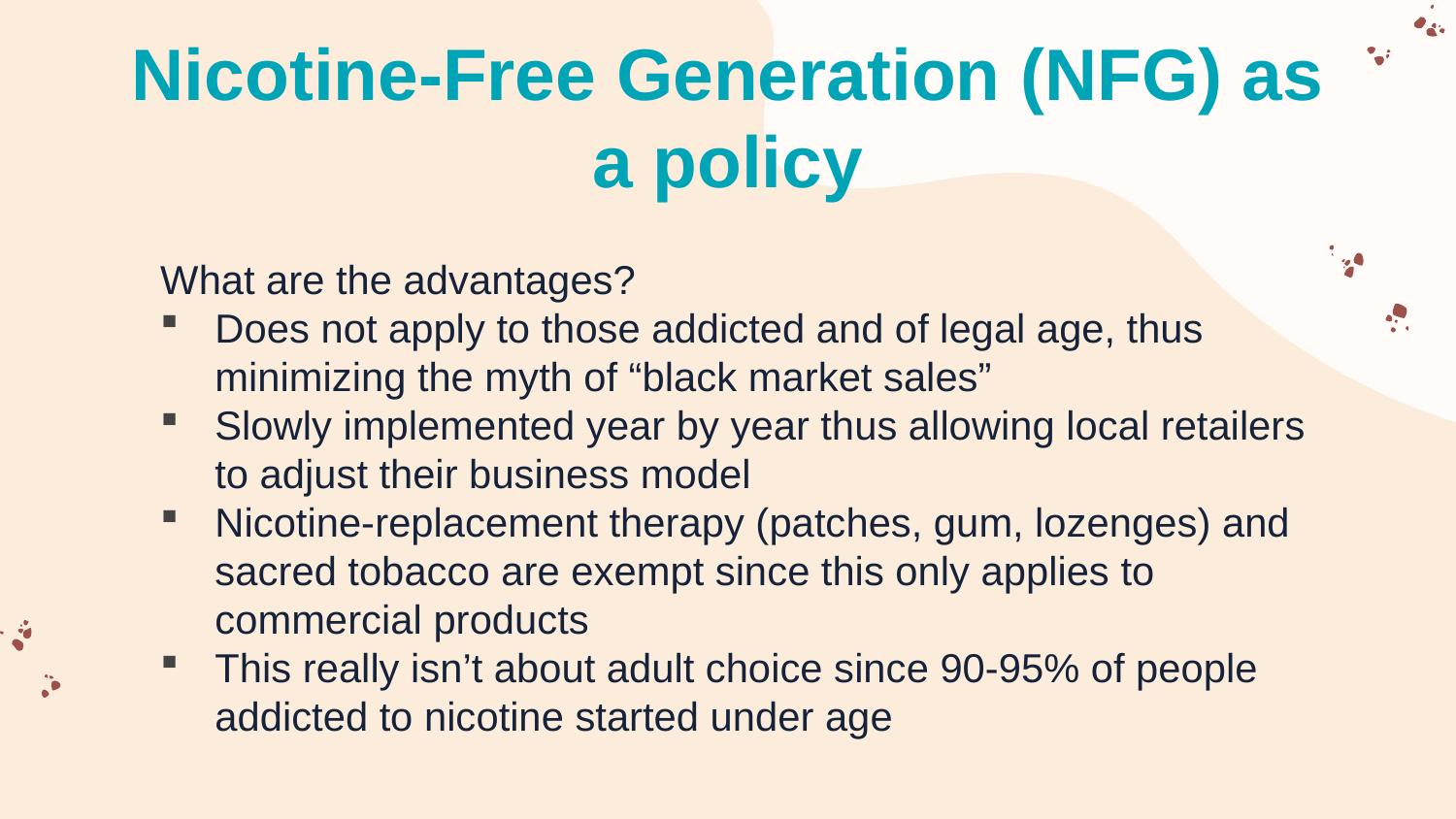

# Nicotine-Free Generation (NFG) as a policy
What are the advantages?
Does not apply to those addicted and of legal age, thus minimizing the myth of “black market sales”
Slowly implemented year by year thus allowing local retailers to adjust their business model
Nicotine-replacement therapy (patches, gum, lozenges) and sacred tobacco are exempt since this only applies to commercial products
This really isn’t about adult choice since 90-95% of people addicted to nicotine started under age